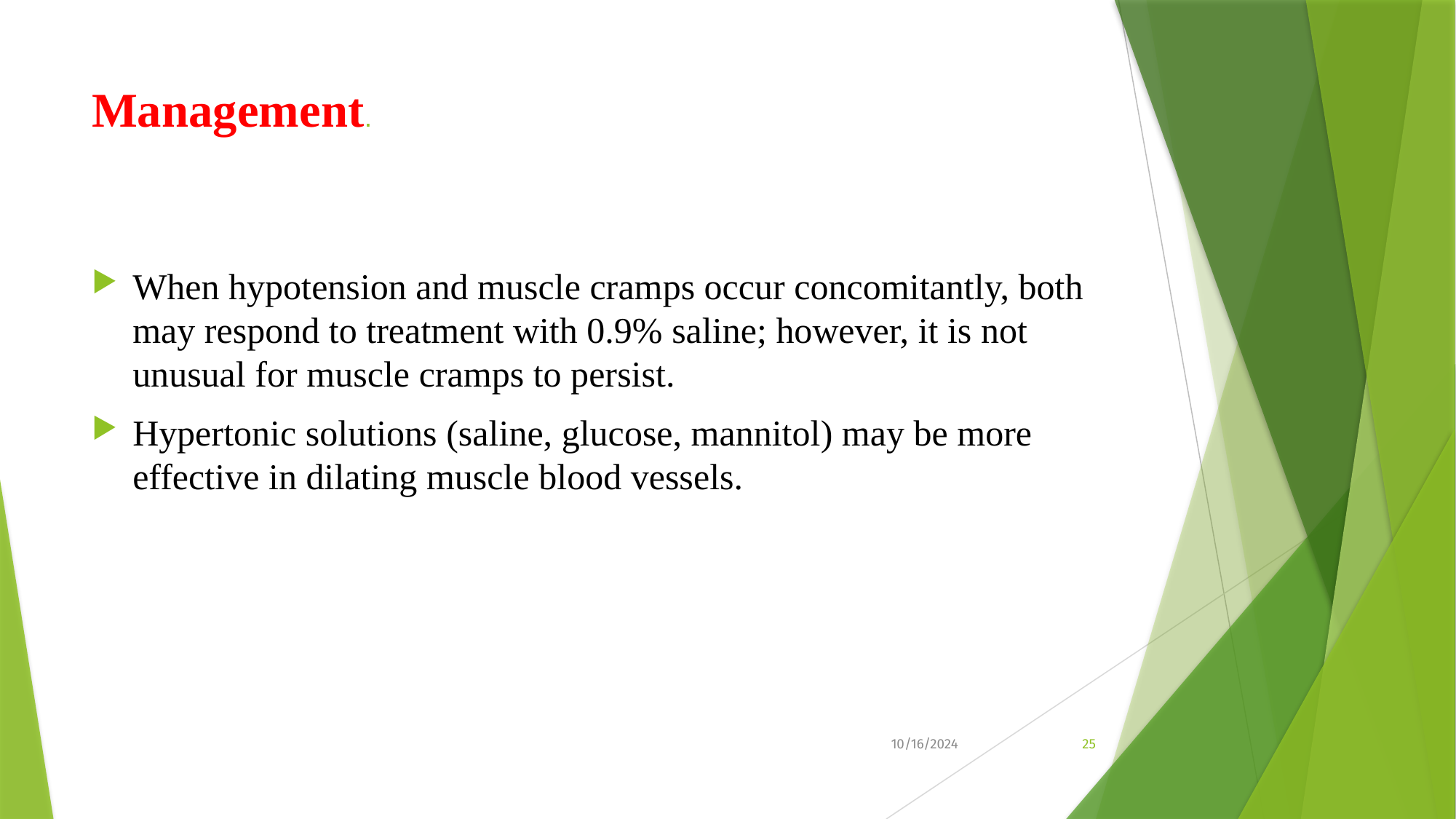

# Management.
When hypotension and muscle cramps occur concomitantly, both may respond to treatment with 0.9% saline; however, it is not unusual for muscle cramps to persist.
Hypertonic solutions (saline, glucose, mannitol) may be more effective in dilating muscle blood vessels.
10/16/2024
25